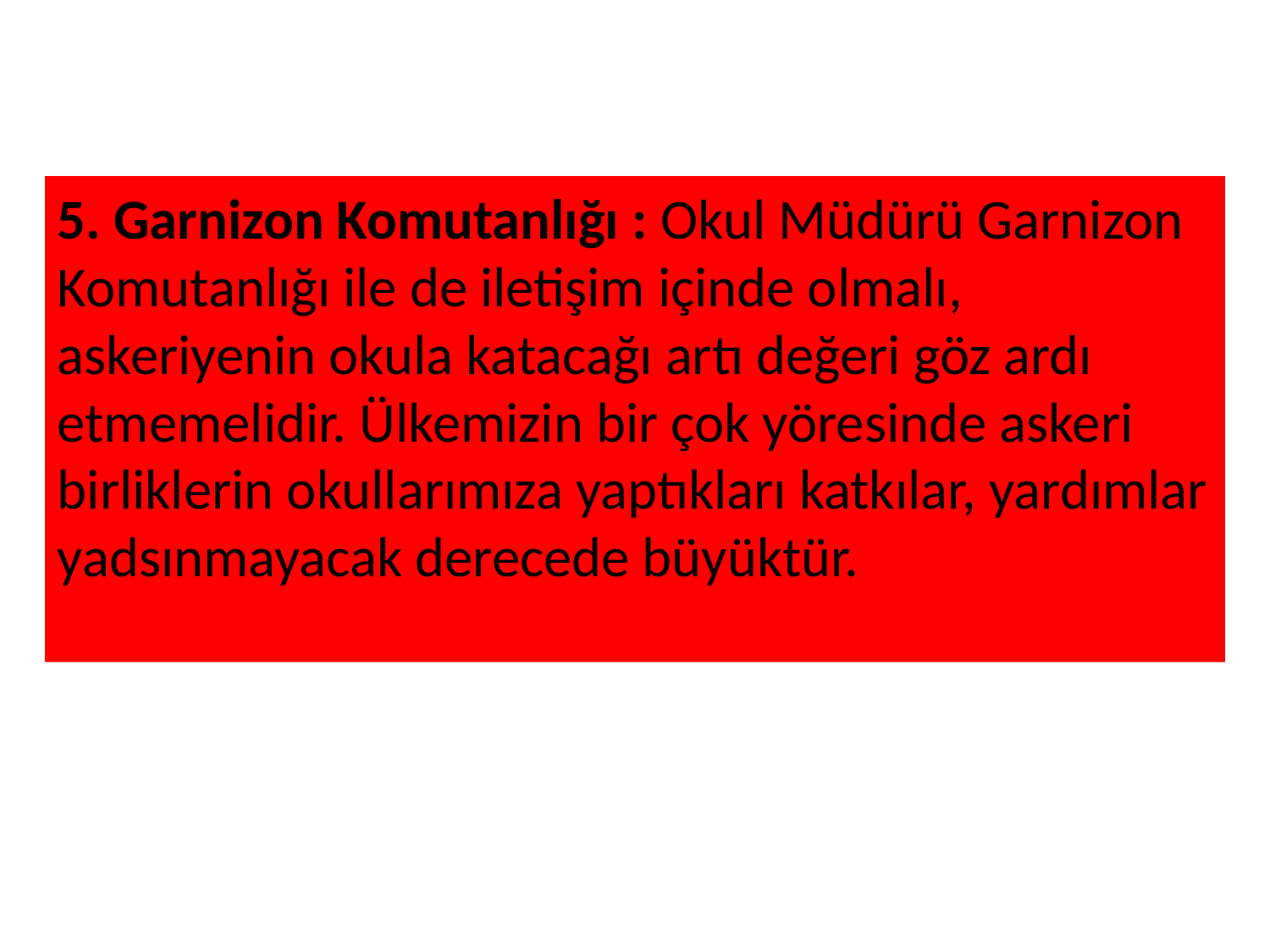

5. Garnizon Komutanlığı : Okul Müdürü Garnizon Komutanlığı ile de iletişim içinde olmalı, askeriyenin okula katacağı artı değeri göz ardı etmemelidir. Ülkemizin bir çok yöresinde askeri birliklerin okullarımıza yaptıkları katkılar, yardımlar yadsınmayacak derecede büyüktür.